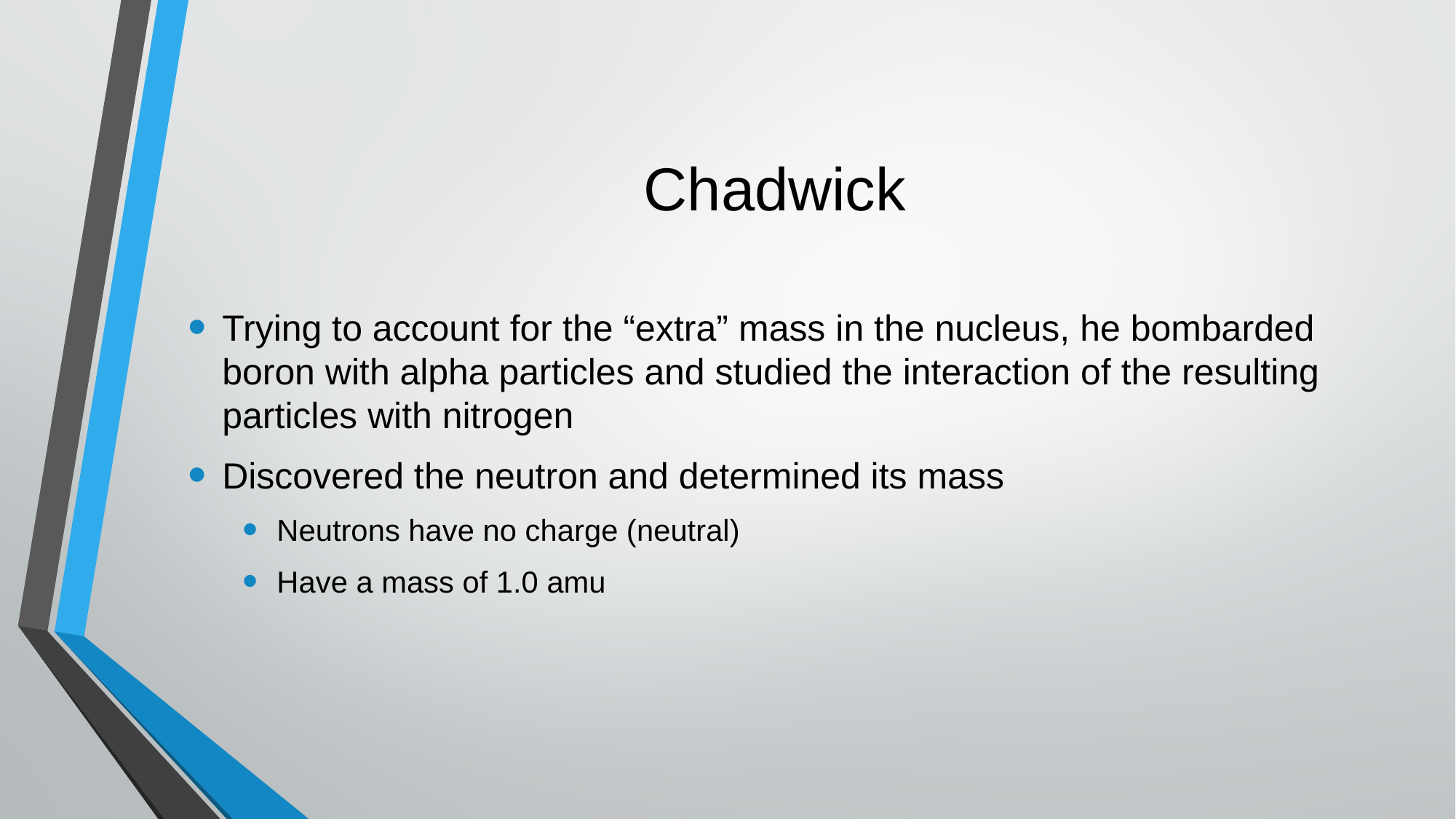

# Chadwick
Trying to account for the “extra” mass in the nucleus, he bombarded boron with alpha particles and studied the interaction of the resulting particles with nitrogen
Discovered the neutron and determined its mass
Neutrons have no charge (neutral)
Have a mass of 1.0 amu